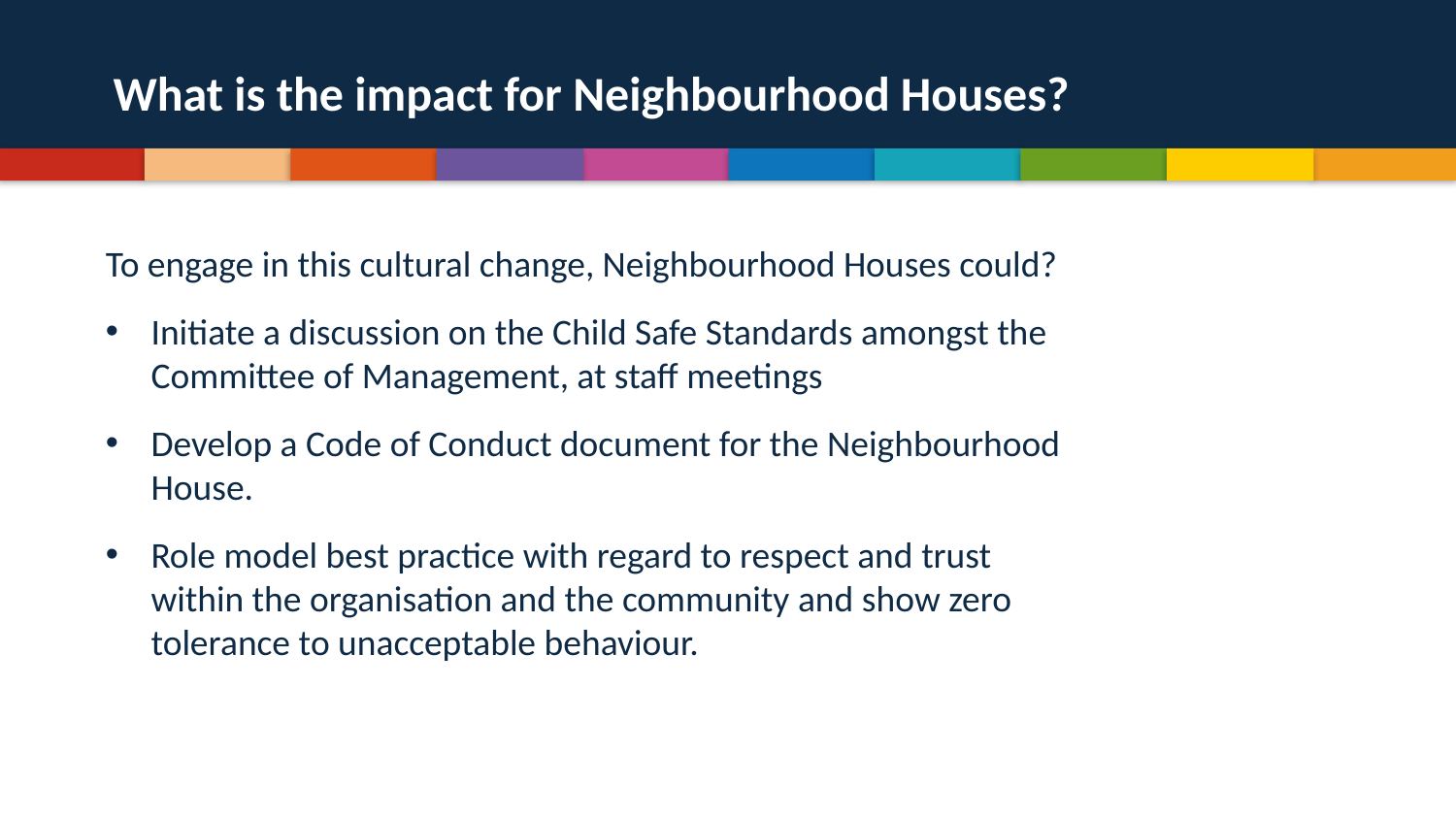

# What is the impact for Neighbourhood Houses?
To engage in this cultural change, Neighbourhood Houses could?
Initiate a discussion on the Child Safe Standards amongst the Committee of Management, at staff meetings
Develop a Code of Conduct document for the Neighbourhood House.
Role model best practice with regard to respect and trust within the organisation and the community and show zero tolerance to unacceptable behaviour.